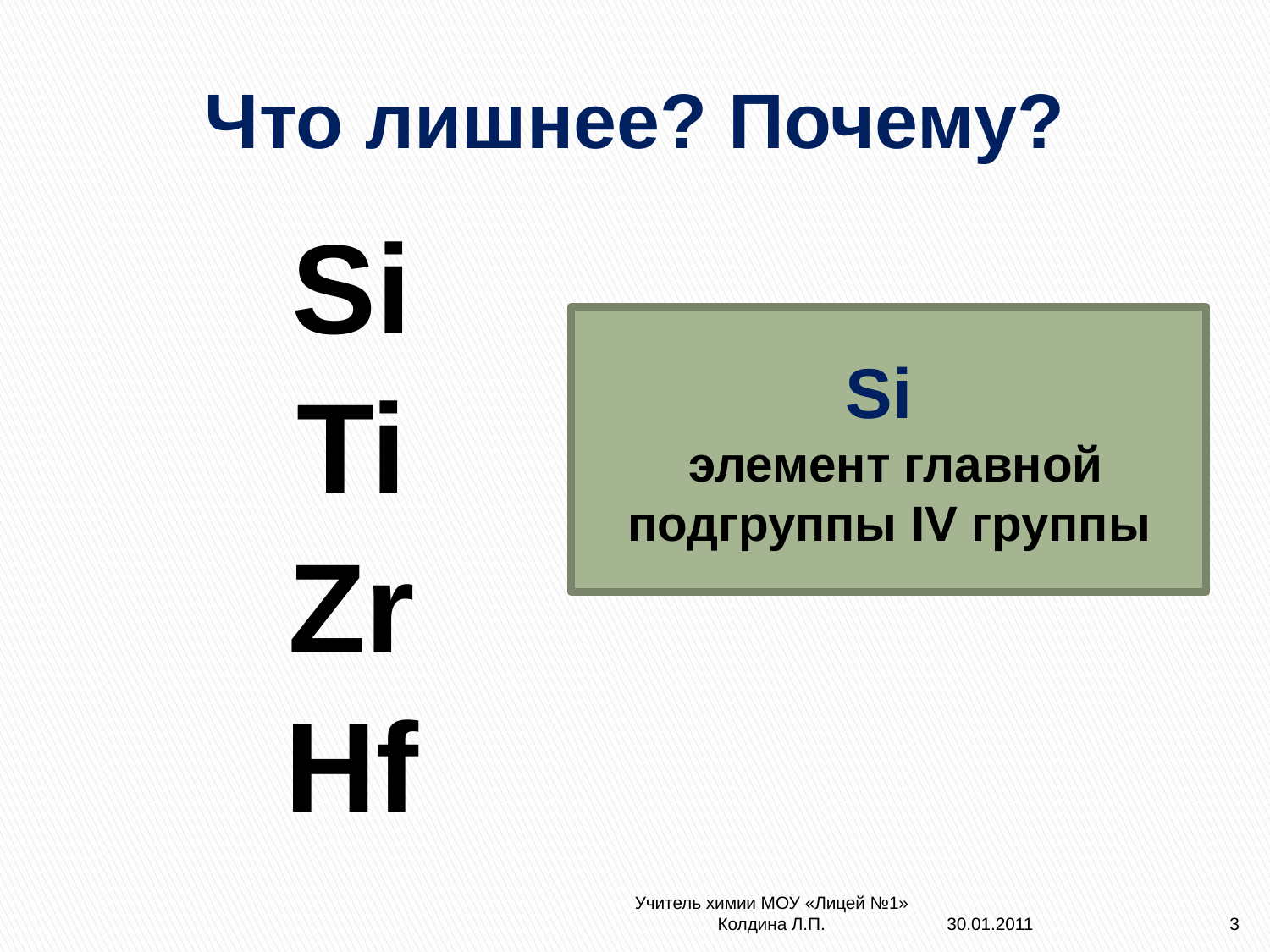

# Что лишнее? Почему?
Si
Ti
Zr
Hf

Si
 элемент главной подгруппы IV группы
Учитель химии МОУ «Лицей №1» Колдина Л.П.
30.01.2011
3